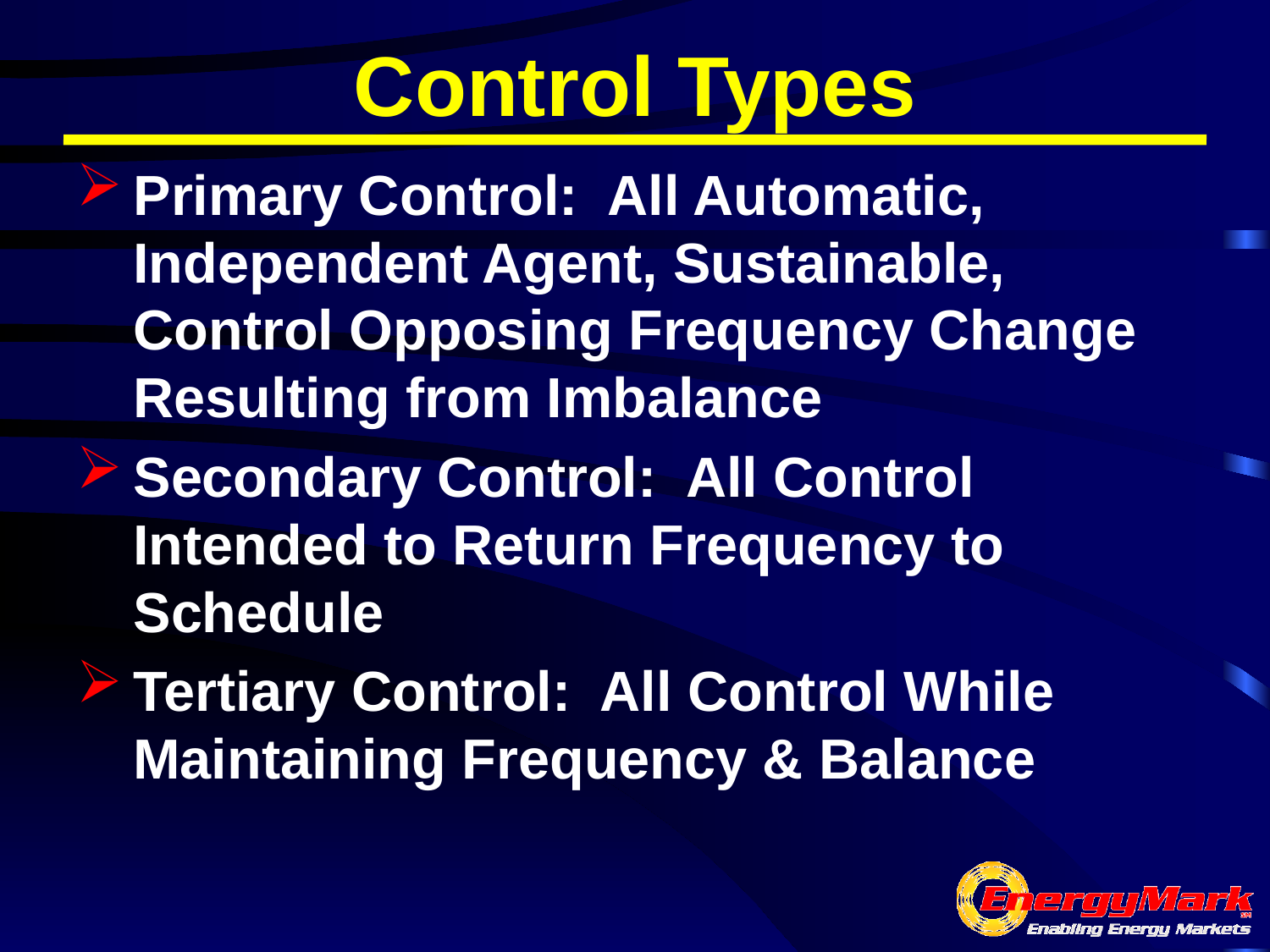

# Control Types
Primary Control:  All Automatic, Independent Agent, Sustainable, Control Opposing Frequency Change Resulting from Imbalance
Secondary Control:  All Control Intended to Return Frequency to Schedule
Tertiary Control:  All Control While Maintaining Frequency & Balance